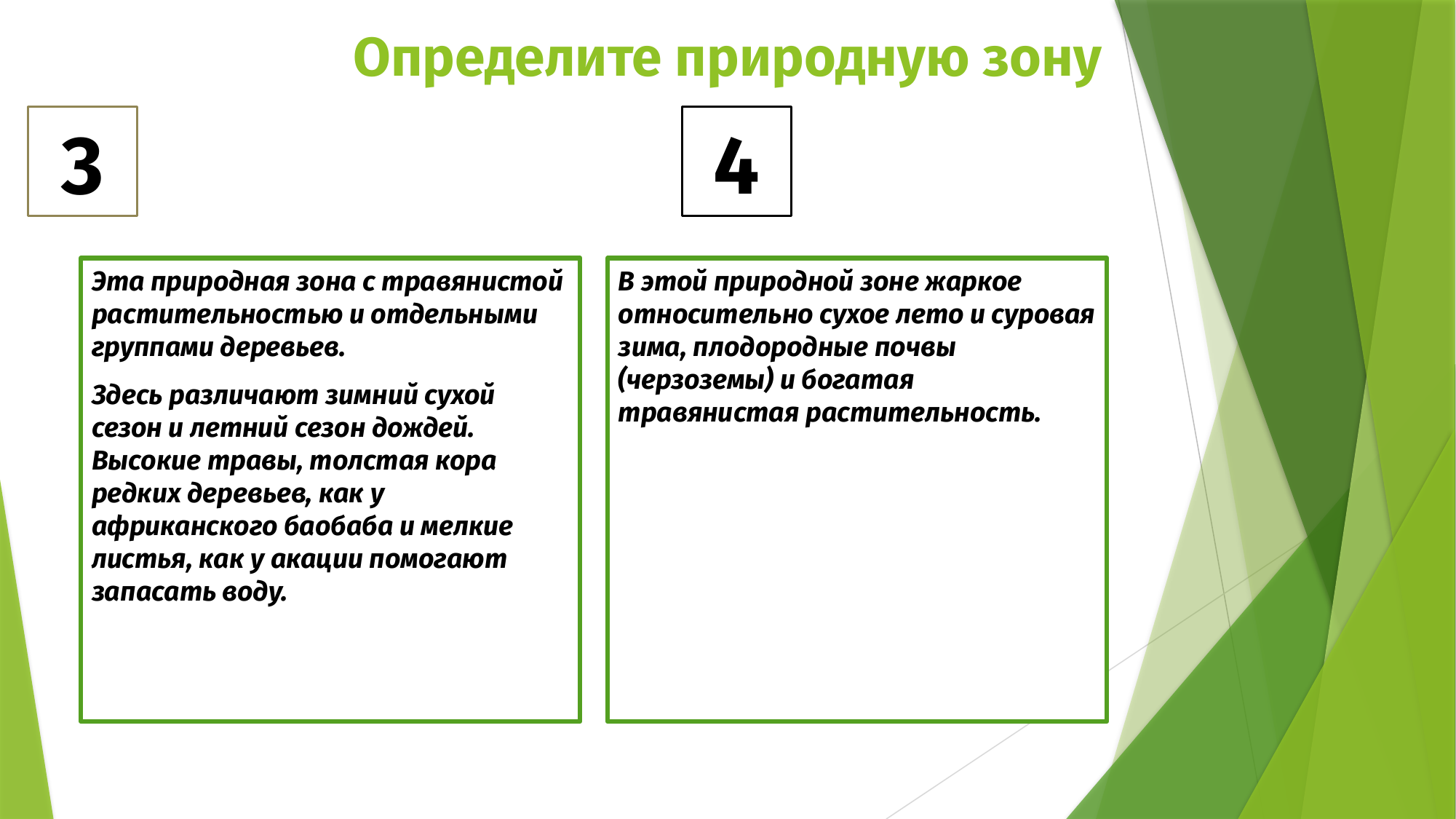

# Определите природную зону
3
4
Эта природная зона с травянистой растительностью и отдельными группами деревьев.
Здесь различают зимний сухой сезон и летний сезон дождей. Высокие травы, толстая кора редких деревьев, как у африканского баобаба и мелкие листья, как у акации помогают запасать воду.

В этой природной зоне жаркое относительно сухое лето и суровая зима, плодородные почвы (черзоземы) и богатая травянистая растительность.